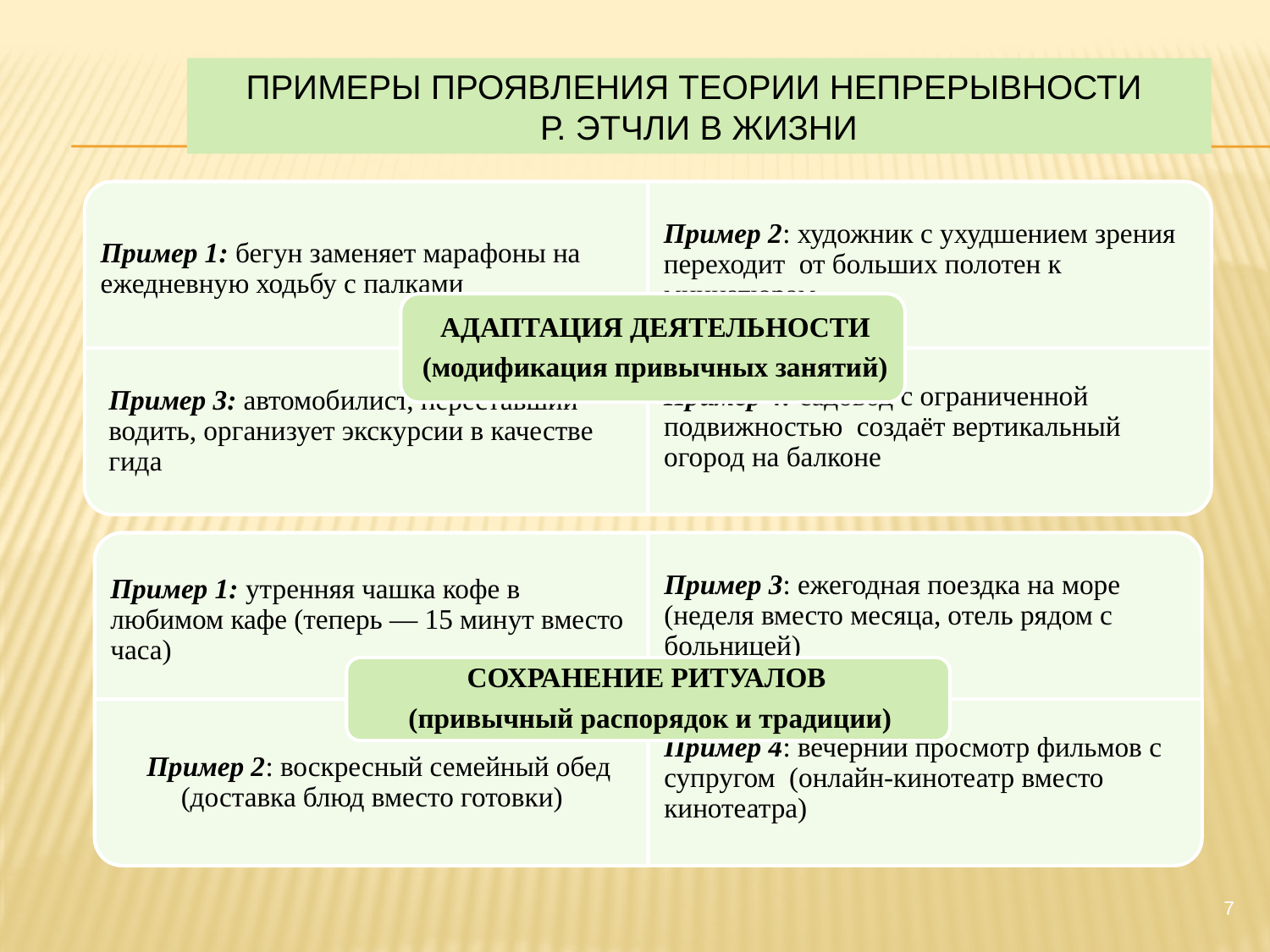

# Примеры проявления теории непрерывности Р. Этчли в жизни
Пример 1: бегун заменяет марафоны на ежедневную ходьбу с палками
Пример 2: художник с ухудшением зрения переходит  от больших полотен к миниатюрам
Пример 3: автомобилист, переставший водить, организует экскурсии в качестве гида
Пример 4: садовод с ограниченной подвижностью  создаёт вертикальный огород на балконе
АДАПТАЦИЯ ДЕЯТЕЛЬНОСТИ
(модификация привычных занятий)
Пример 1: утренняя чашка кофе в любимом кафе (теперь — 15 минут вместо часа)
Пример 3: ежегодная поездка на море  (неделя вместо месяца, отель рядом с больницей)
 Пример 2: воскресный семейный обед (доставка блюд вместо готовки)
Пример 4: вечерний просмотр фильмов с супругом  (онлайн‑кинотеатр вместо кинотеатра)
СОХРАНЕНИЕ РИТУАЛОВ
(привычный распорядок и традиции)
7